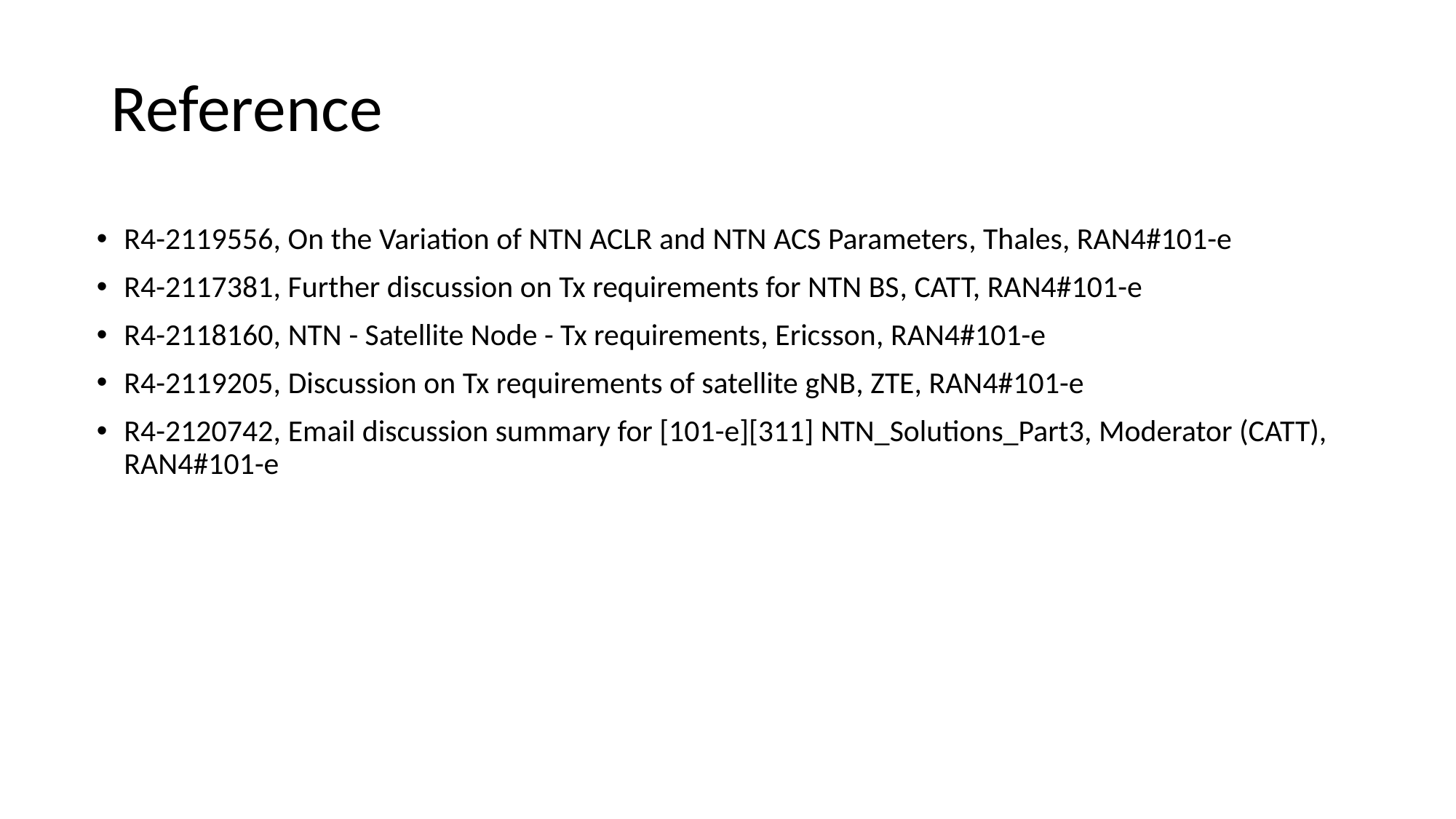

# Reference
R4-2119556, On the Variation of NTN ACLR and NTN ACS Parameters, Thales, RAN4#101-e
R4-2117381, Further discussion on Tx requirements for NTN BS, CATT, RAN4#101-e
R4-2118160, NTN - Satellite Node - Tx requirements, Ericsson, RAN4#101-e
R4-2119205, Discussion on Tx requirements of satellite gNB, ZTE, RAN4#101-e
R4-2120742, Email discussion summary for [101-e][311] NTN_Solutions_Part3, Moderator (CATT), RAN4#101-e